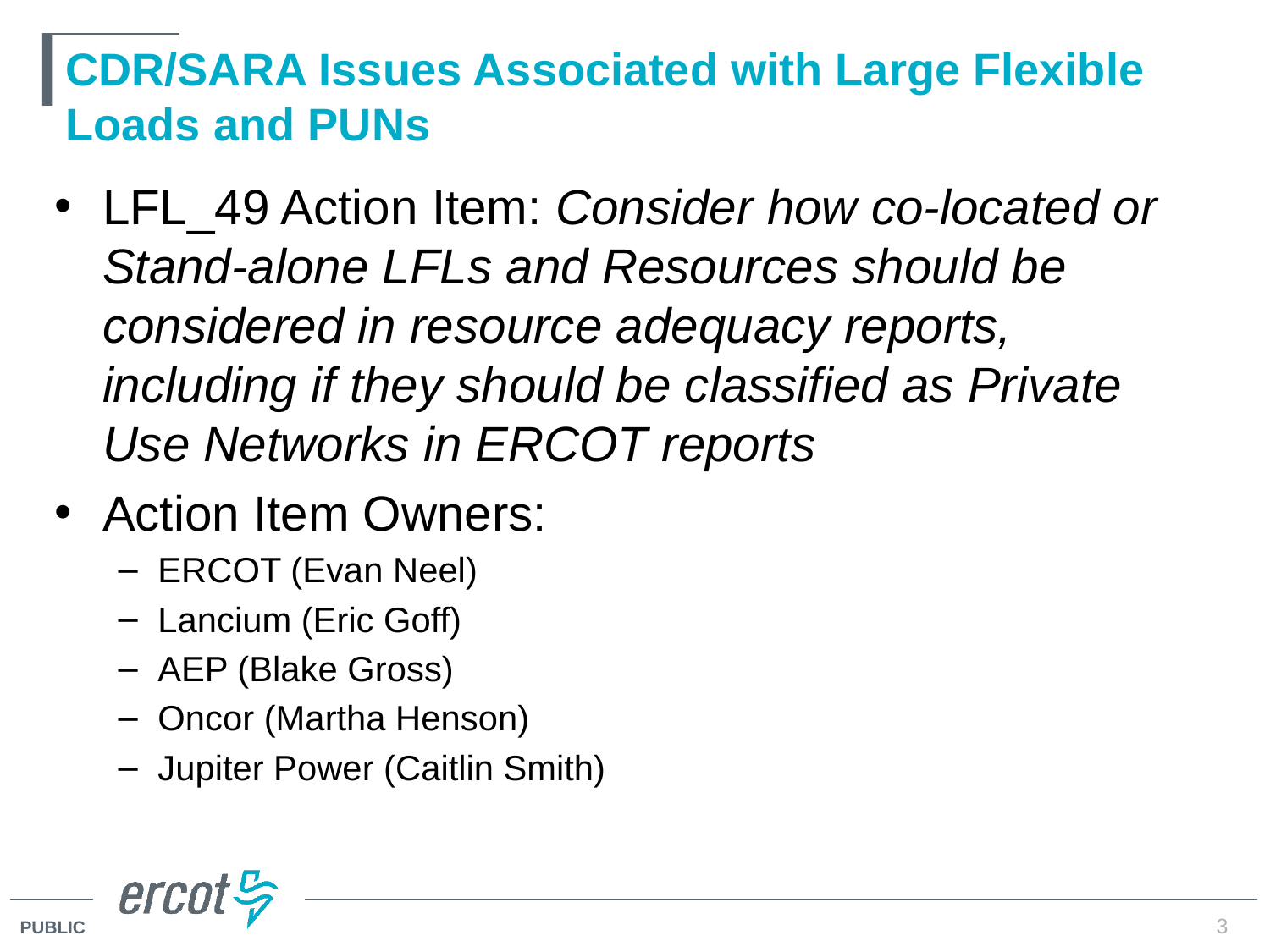

# CDR/SARA Issues Associated with Large Flexible Loads and PUNs
LFL_49 Action Item: Consider how co-located or Stand-alone LFLs and Resources should be considered in resource adequacy reports, including if they should be classified as Private  Use Networks in ERCOT reports
Action Item Owners:
ERCOT (Evan Neel)
Lancium (Eric Goff)
AEP (Blake Gross)
Oncor (Martha Henson)
Jupiter Power (Caitlin Smith)

3